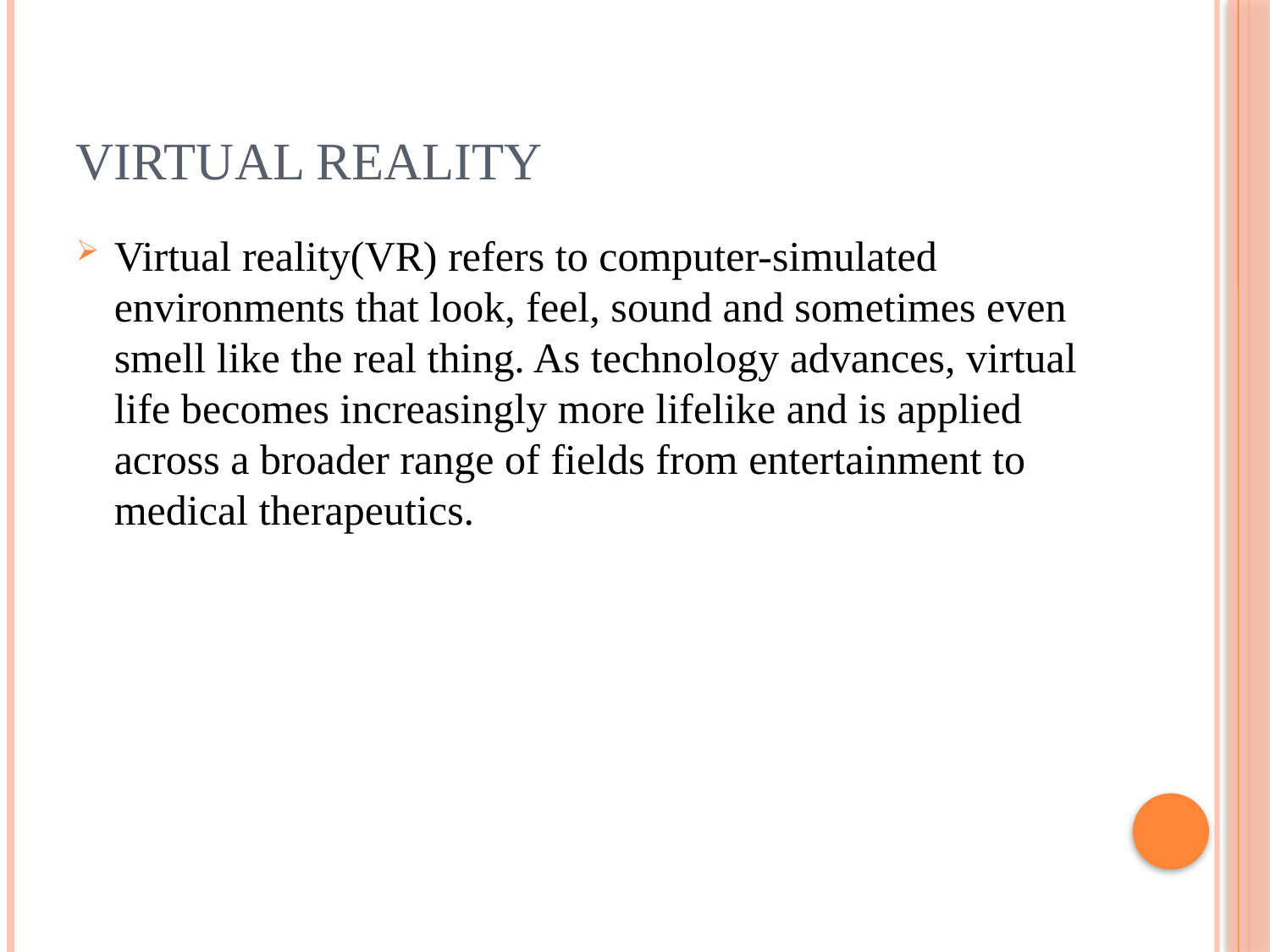

# Virtual Reality
Virtual reality(VR) refers to computer-simulated environments that look, feel, sound and sometimes even smell like the real thing. As technology advances, virtual life becomes increasingly more lifelike and is applied across a broader range of fields from entertainment to medical therapeutics.